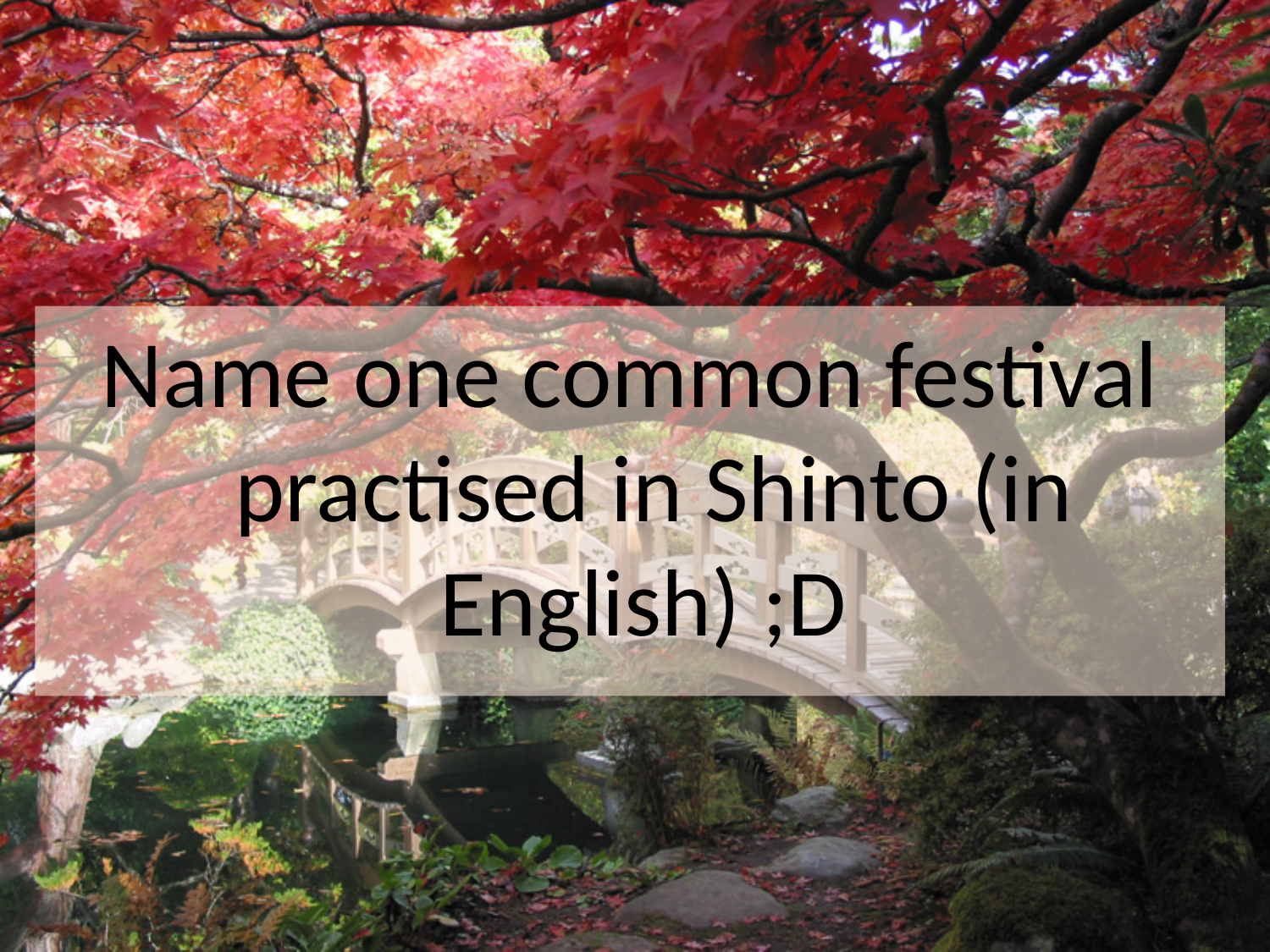

Name one common festival practised in Shinto (in English) ;D